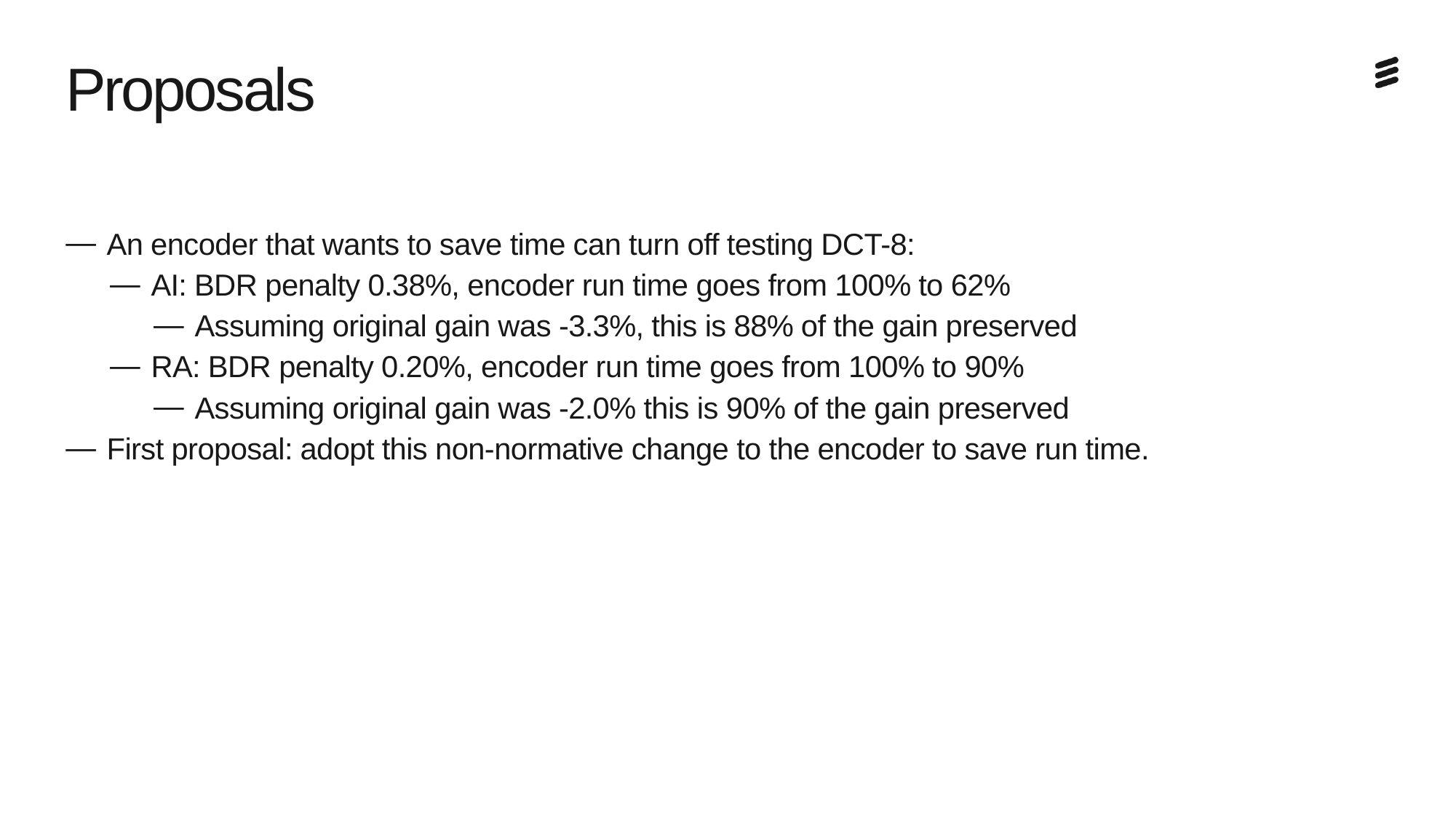

# Proposals
An encoder that wants to save time can turn off testing DCT-8:
AI: BDR penalty 0.38%, encoder run time goes from 100% to 62%
Assuming original gain was -3.3%, this is 88% of the gain preserved
RA: BDR penalty 0.20%, encoder run time goes from 100% to 90%
Assuming original gain was -2.0% this is 90% of the gain preserved
First proposal: adopt this non-normative change to the encoder to save run time.